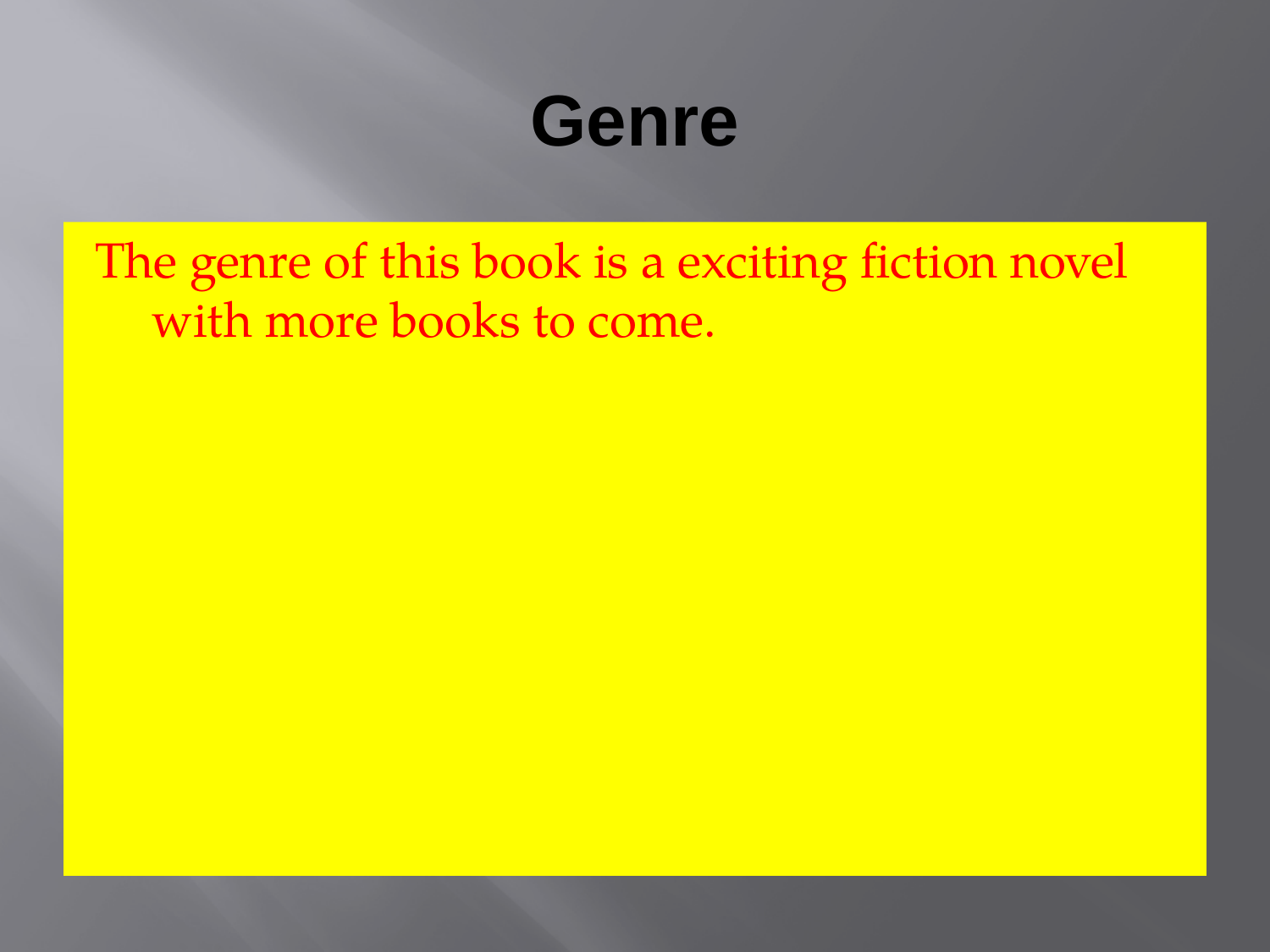

# Genre
The genre of this book is a exciting fiction novel with more books to come.